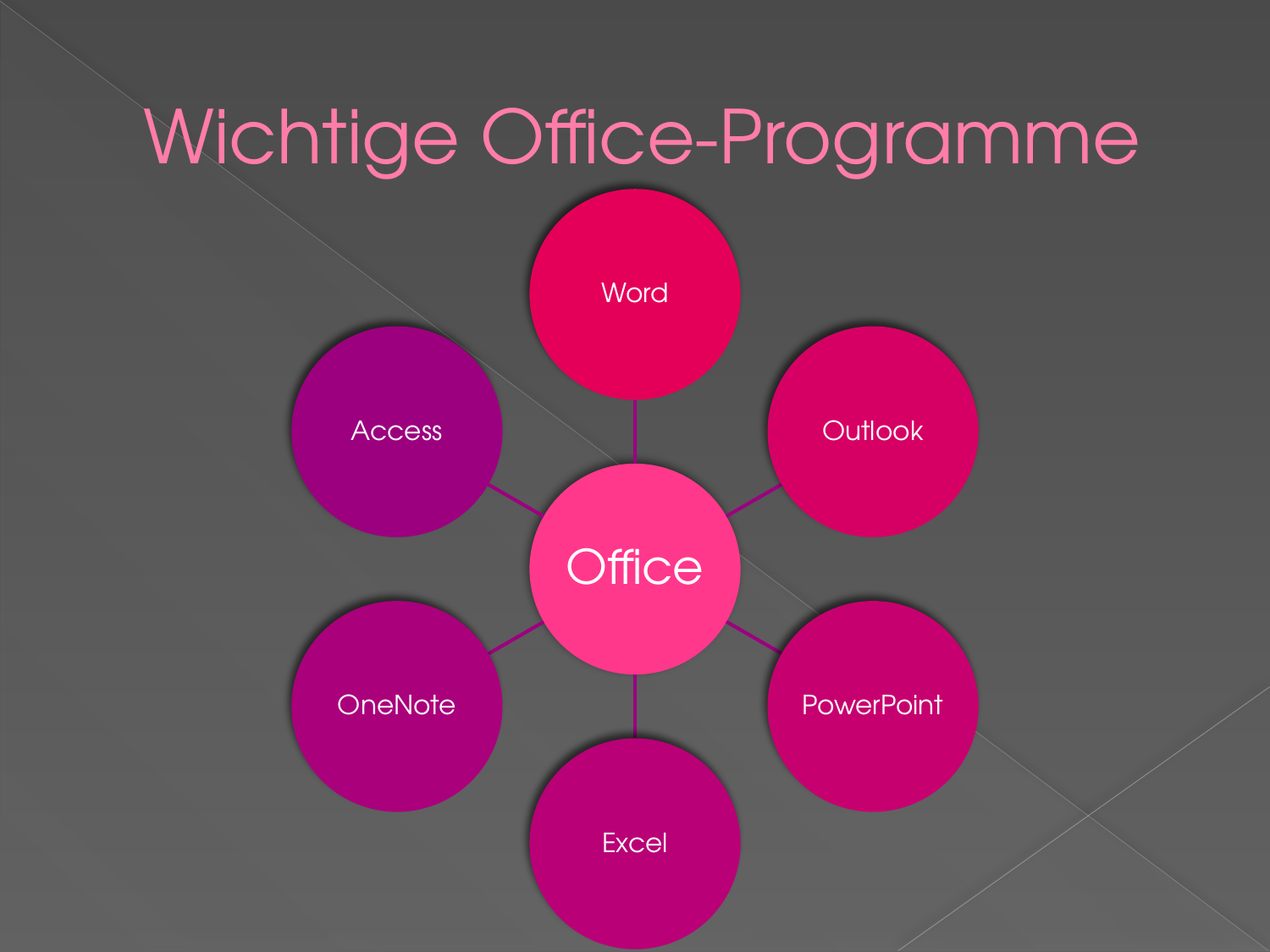

# Wichtige Office-Programme
Office

Word

Outlook

PowerPoint

Excel

OneNote

Access